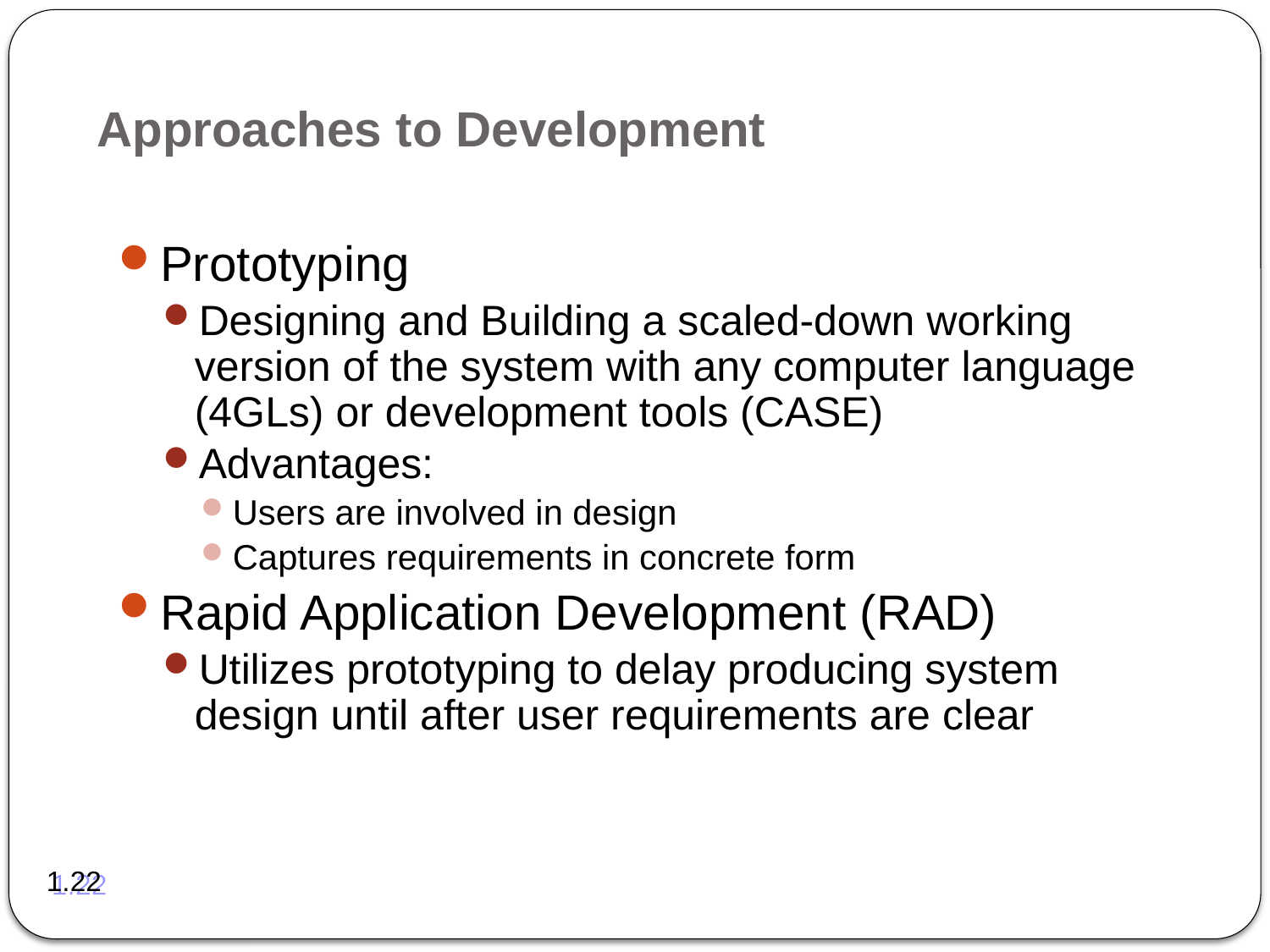

# Approaches to Development
Prototyping
Designing and Building a scaled-down working version of the system with any computer language (4GLs) or development tools (CASE)
Advantages:
Users are involved in design
Captures requirements in concrete form
Rapid Application Development (RAD)
Utilizes prototyping to delay producing system design until after user requirements are clear
1.22